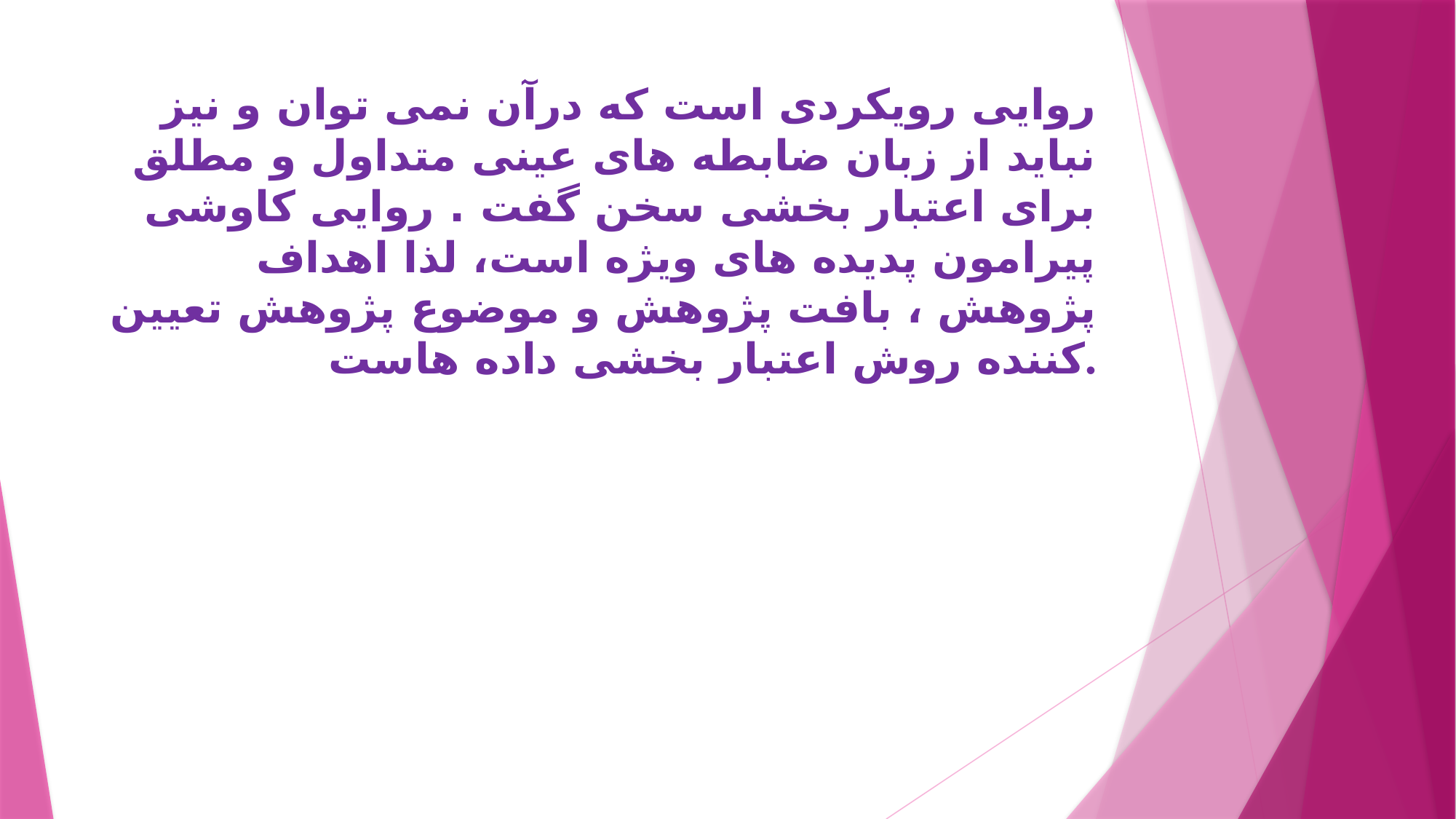

# روایی رویکردی است که درآن نمی توان و نیز نباید از زبان ضابطه های عینی متداول و مطلق برای اعتبار بخشی سخن گفت . روایی کاوشی پیرامون پدیده های ویژه است، لذا اهداف پژوهش ، بافت پژوهش و موضوع پژوهش تعیین کننده روش اعتبار بخشی داده هاست.